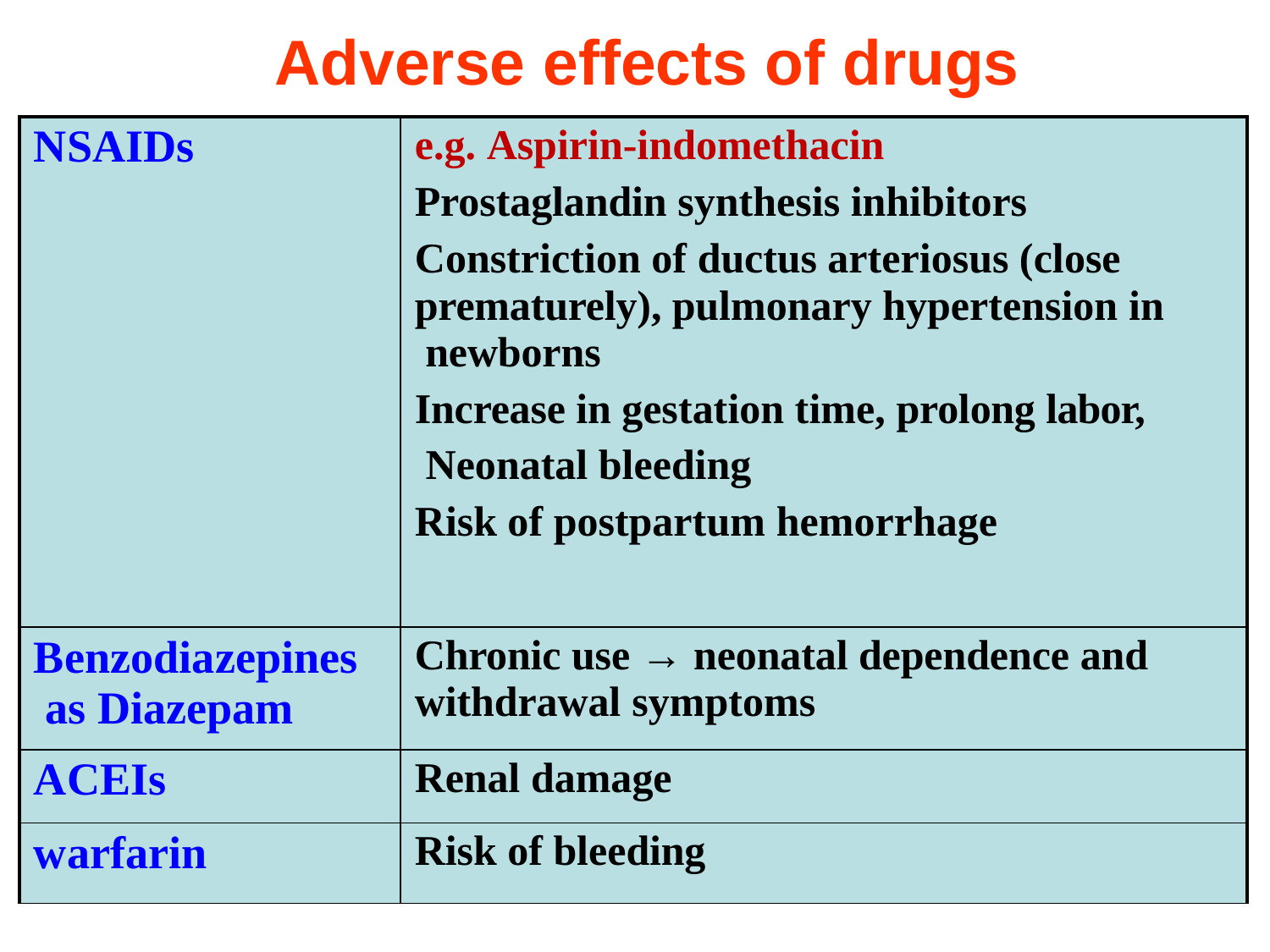

# Adverse effects of drugs
| NSAIDs | e.g. Aspirin-indomethacin Prostaglandin synthesis inhibitors Constriction of ductus arteriosus (close prematurely), pulmonary hypertension in newborns Increase in gestation time, prolong labor, Neonatal bleeding Risk of postpartum hemorrhage |
| --- | --- |
| Benzodiazepines as Diazepam | Chronic use → neonatal dependence and withdrawal symptoms |
| ACEIs | Renal damage |
| warfarin | Risk of bleeding |